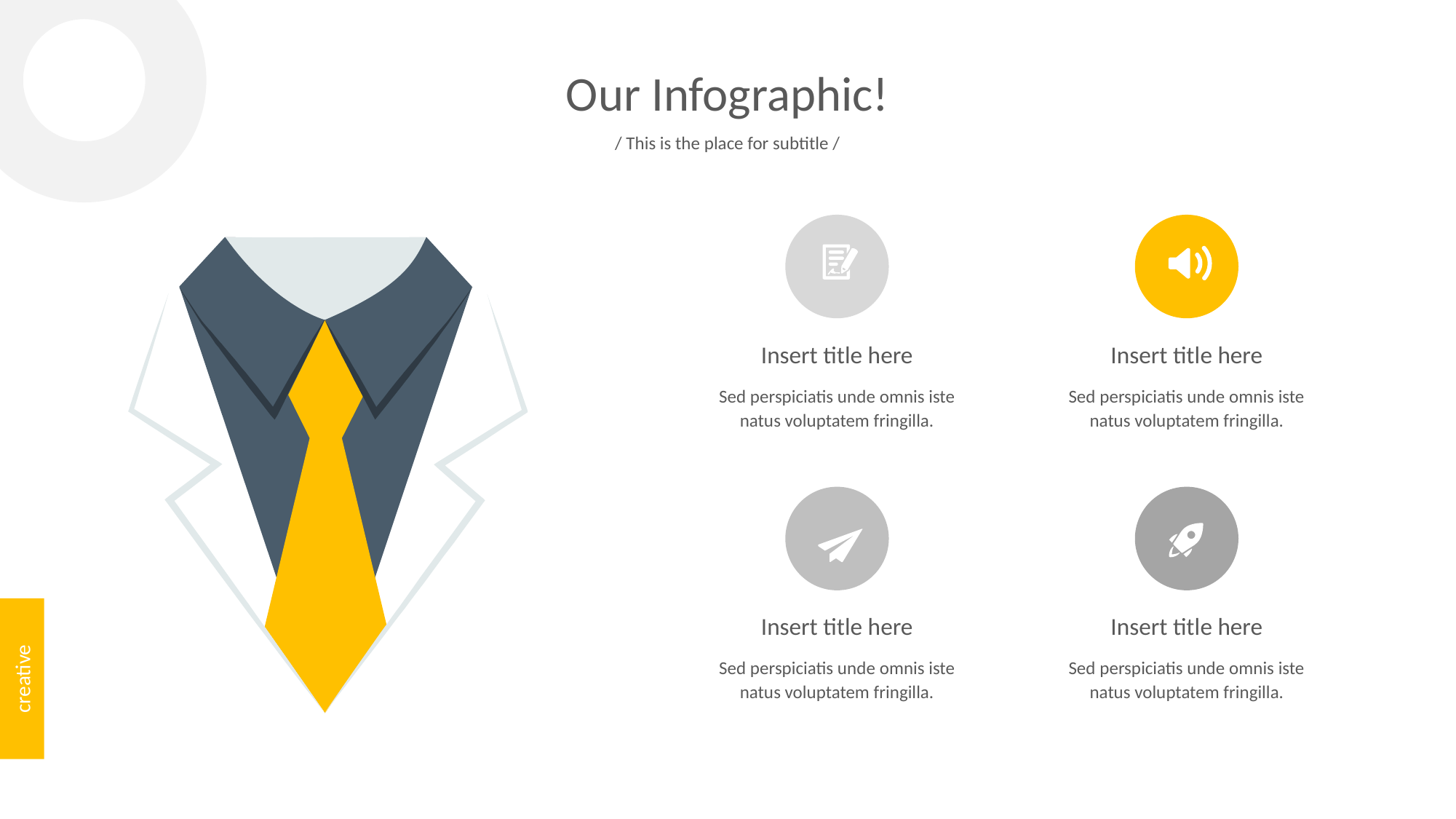

Our Infographic!
/ This is the place for subtitle /

Insert title here
Insert title here
Sed perspiciatis unde omnis iste natus voluptatem fringilla.
Sed perspiciatis unde omnis iste natus voluptatem fringilla.

creative
Insert title here
Insert title here
Sed perspiciatis unde omnis iste natus voluptatem fringilla.
Sed perspiciatis unde omnis iste natus voluptatem fringilla.